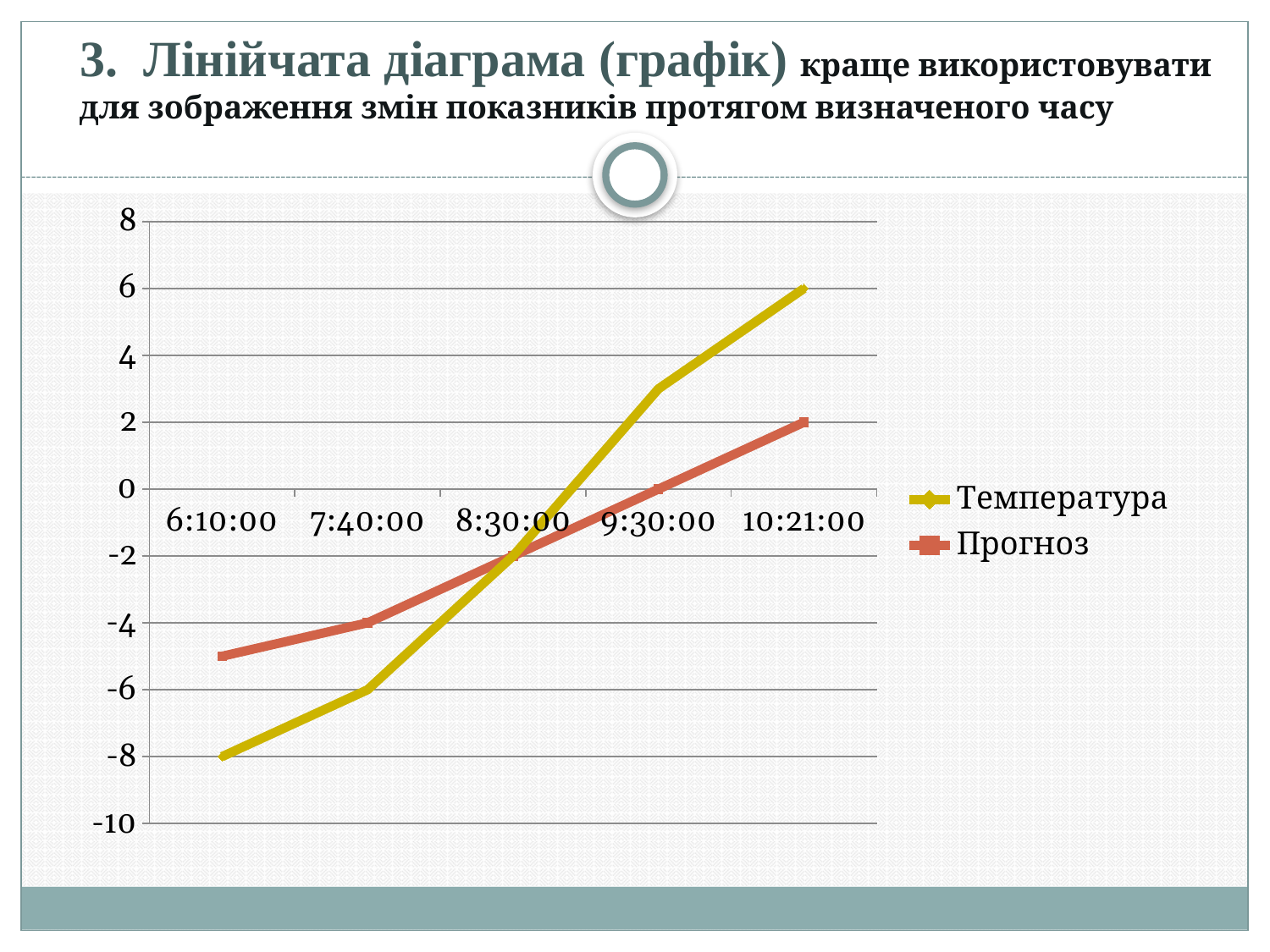

3.  Лінійчата діаграма (графік) краще використовувати для зображення змін показників протягом визначеного часу

### Chart

| Category | Прогноз | Температура |
|---|---|---|
| 6:10:00 | -5.0 | -3.0 |
| 7:40:00 | -4.0 | -2.0 |
| 8:30:00 | -2.0 | 0.0 |
| 9:30:00 | 0.0 | 3.0 |
| 10:21:00 | 2.0 | 4.0 |